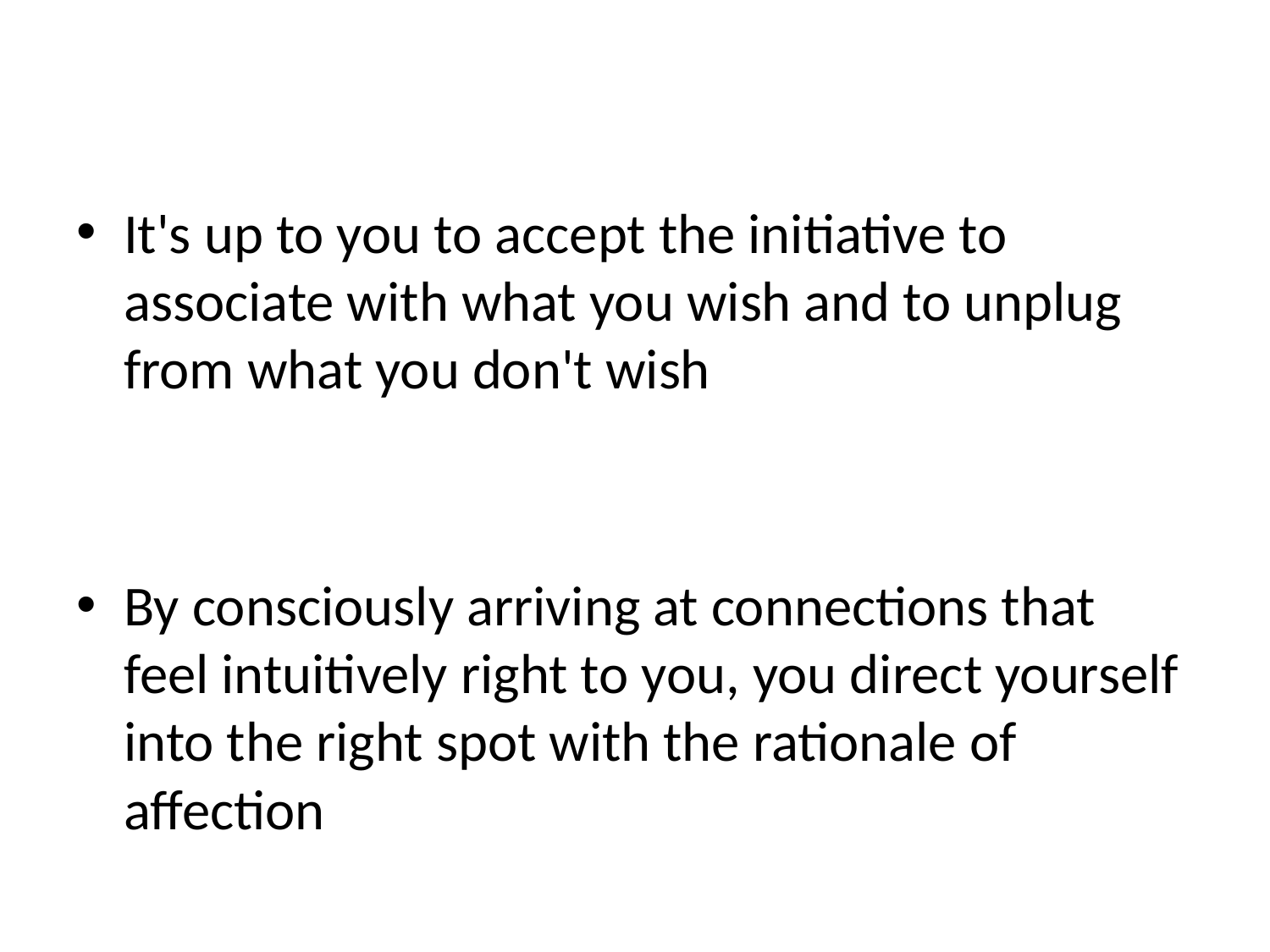

It's up to you to accept the initiative to associate with what you wish and to unplug from what you don't wish

By consciously arriving at connections that feel intuitively right to you, you direct yourself into the right spot with the rationale of affection